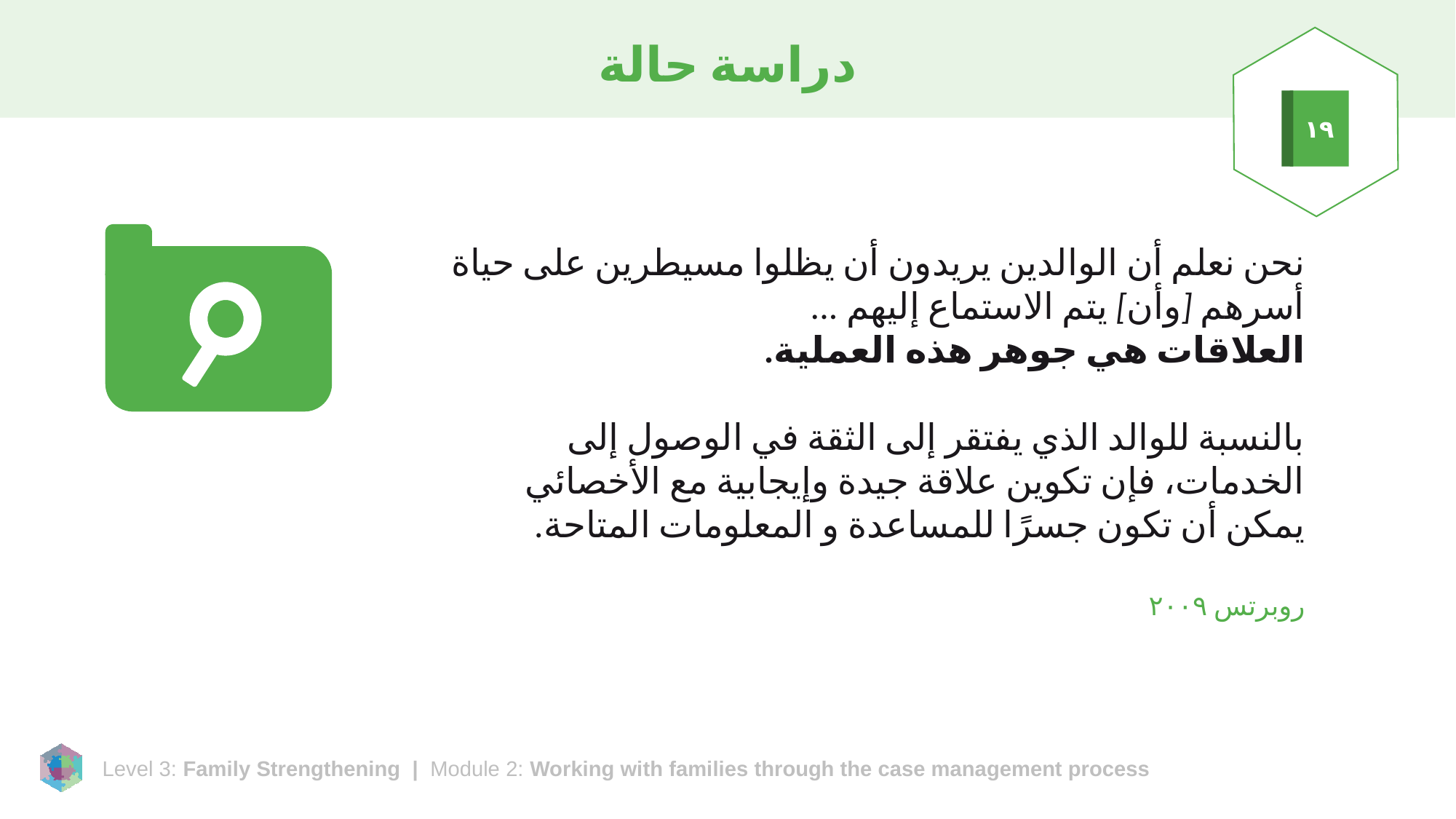

# دراسة حالة

١٩

نحن نعلم أن الوالدين يريدون أن يظلوا مسيطرين على حياة أسرهم [وأن] يتم الاستماع إليهم ...
العلاقات هي جوهر هذه العملية.

بالنسبة للوالد الذي يفتقر إلى الثقة في الوصول إلى الخدمات، فإن تكوين علاقة جيدة وإيجابية مع الأخصائي يمكن أن تكون جسرًا للمساعدة و المعلومات المتاحة.

روبرتس ٢٠٠٩